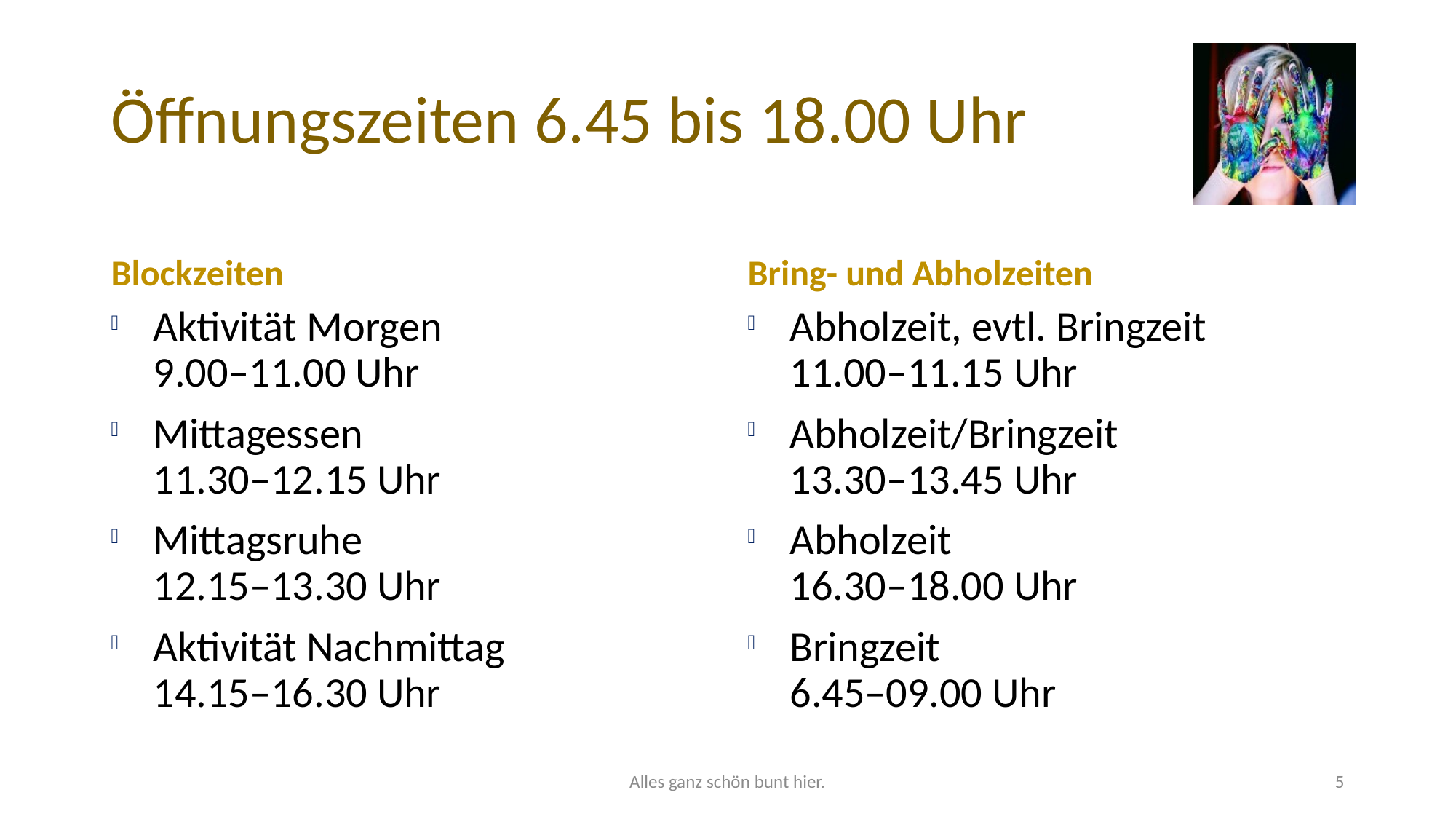

# Öffnungszeiten 6.45 bis 18.00 Uhr
Blockzeiten
Bring- und Abholzeiten
Aktivität Morgen
9.00–11.00 Uhr
Mittagessen
11.30–12.15 Uhr
Mittagsruhe
12.15–13.30 Uhr
Aktivität Nachmittag
14.15–16.30 Uhr

Abholzeit, evtl. Bringzeit
11.00–11.15 Uhr
Abholzeit/Bringzeit
13.30–13.45 Uhr
Abholzeit
16.30–18.00 Uhr
Bringzeit
6.45–09.00 Uhr

Alles ganz schön bunt hier.
5